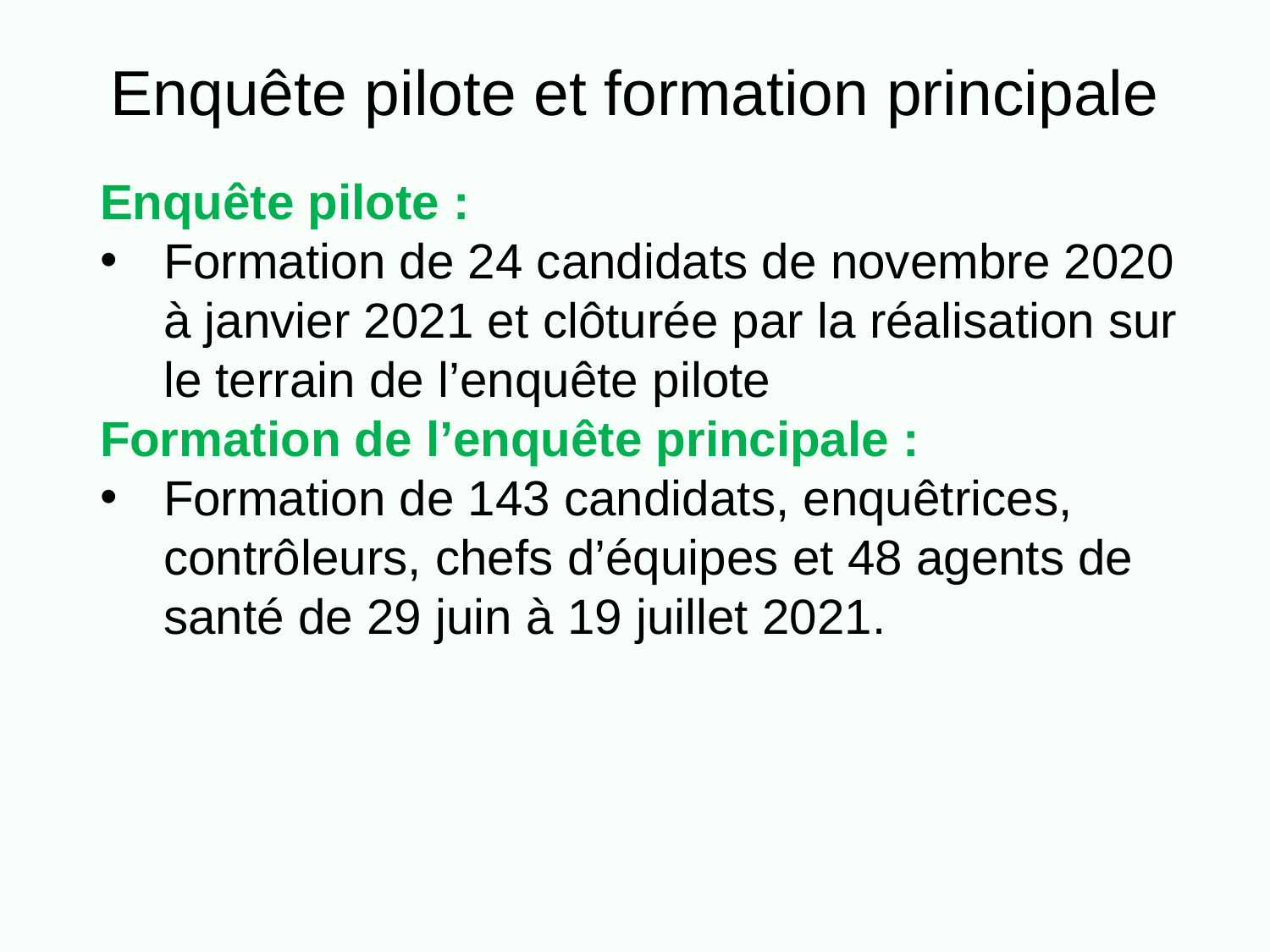

# Enquête pilote et formation principale
Enquête pilote :
Formation de 24 candidats de novembre 2020 à janvier 2021 et clôturée par la réalisation sur le terrain de l’enquête pilote
Formation de l’enquête principale :
Formation de 143 candidats, enquêtrices, contrôleurs, chefs d’équipes et 48 agents de santé de 29 juin à 19 juillet 2021.